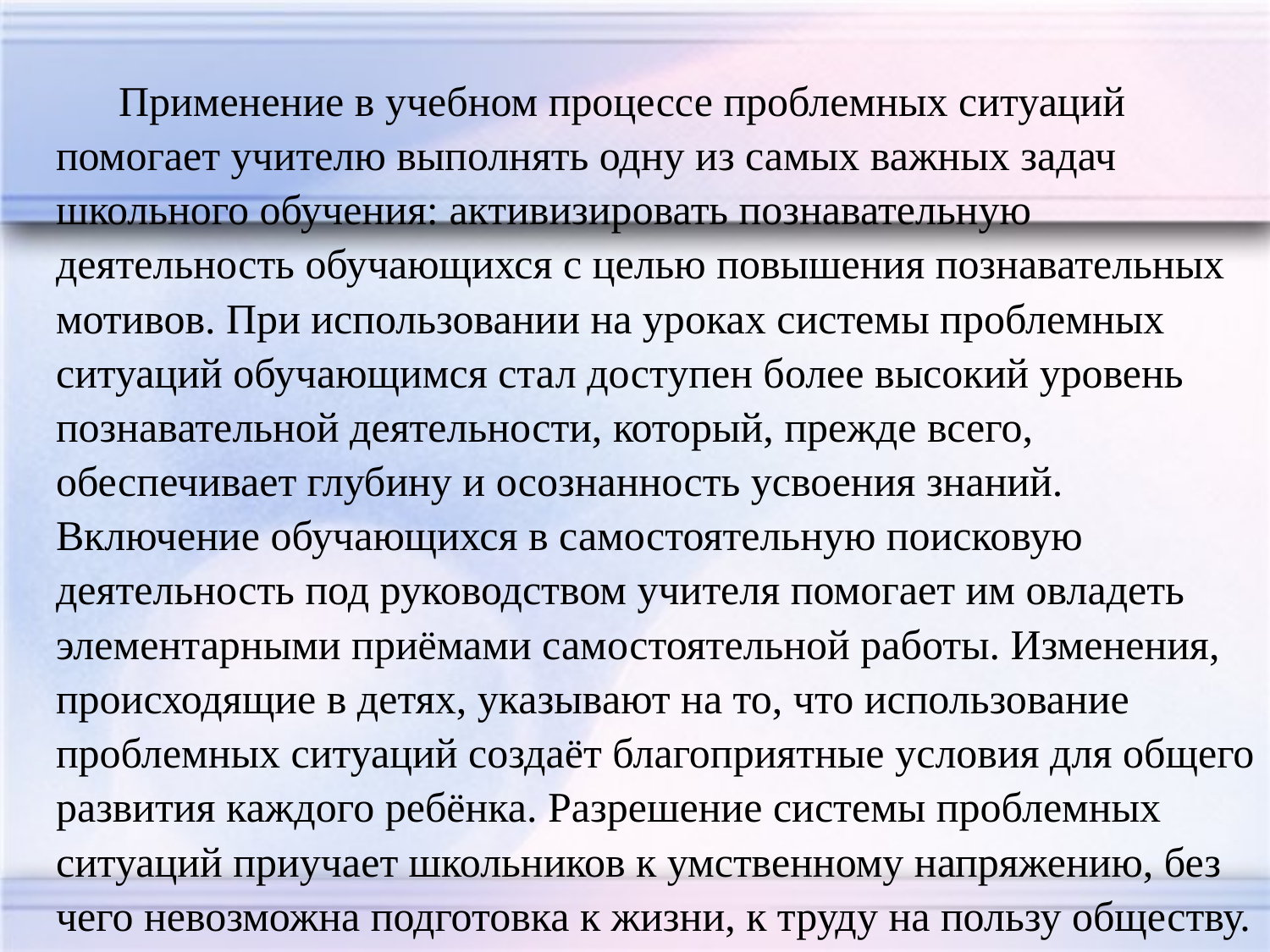

Применение в учебном процессе проблемных ситуаций помогает учителю выполнять одну из самых важных задач школьного обучения: активизировать познавательную деятельность обучающихся с целью повышения познавательных мотивов. При использовании на уроках системы проблемных ситуаций обучающимся стал доступен более высокий уровень познавательной деятельности, который, прежде всего, обеспечивает глубину и осознанность усвоения знаний. Включение обучающихся в самостоятельную поисковую деятельность под руководством учителя помогает им овладеть элементарными приёмами самостоятельной работы. Изменения, происходящие в детях, указывают на то, что использование проблемных ситуаций создаёт благоприятные условия для общего развития каждого ребёнка. Разрешение системы проблемных ситуаций приучает школьников к умственному напряжению, без чего невозможна подготовка к жизни, к труду на пользу обществу.